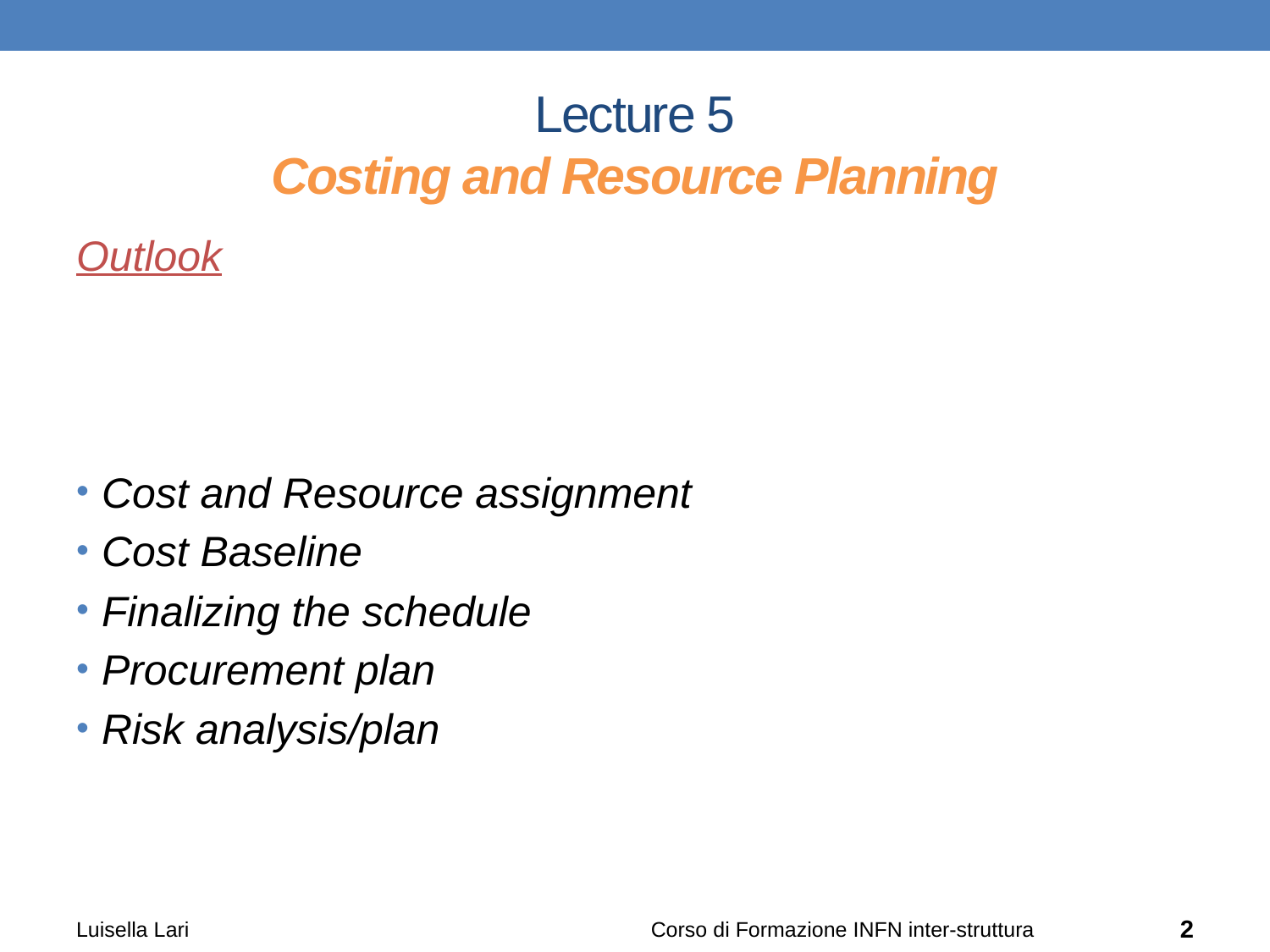

# Lecture 5 Costing and Resource Planning
Outlook

Cost and Resource assignment
Cost Baseline
Finalizing the schedule
Procurement plan
Risk analysis/plan

Luisella Lari
Corso di Formazione INFN inter-struttura
2